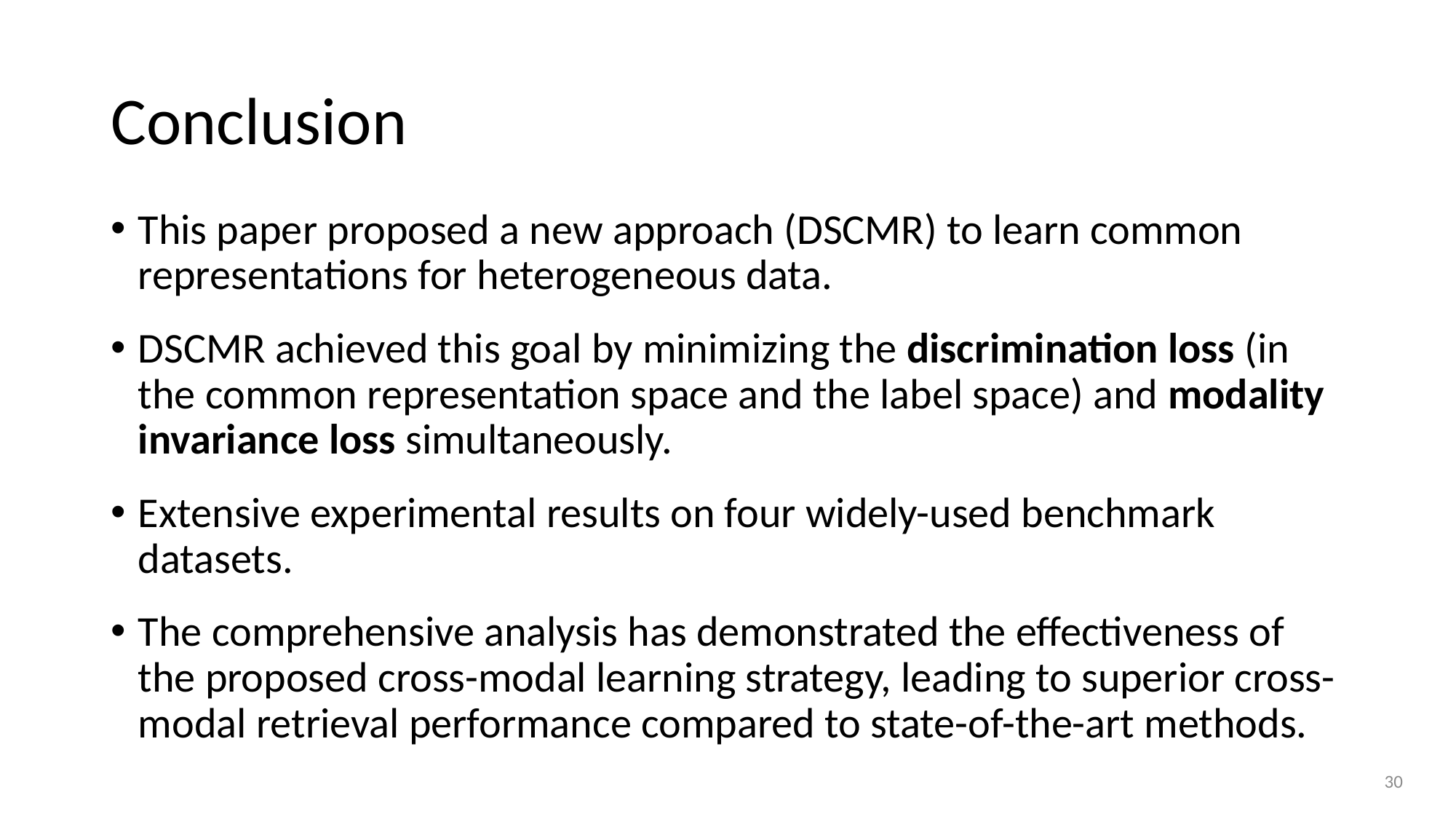

# Conclusion
This paper proposed a new approach (DSCMR) to learn common representations for heterogeneous data.
DSCMR achieved this goal by minimizing the discrimination loss (in the common representation space and the label space) and modality invariance loss simultaneously.
Extensive experimental results on four widely-used benchmark datasets.
The comprehensive analysis has demonstrated the effectiveness of the proposed cross-modal learning strategy, leading to superior cross-modal retrieval performance compared to state-of-the-art methods.
30